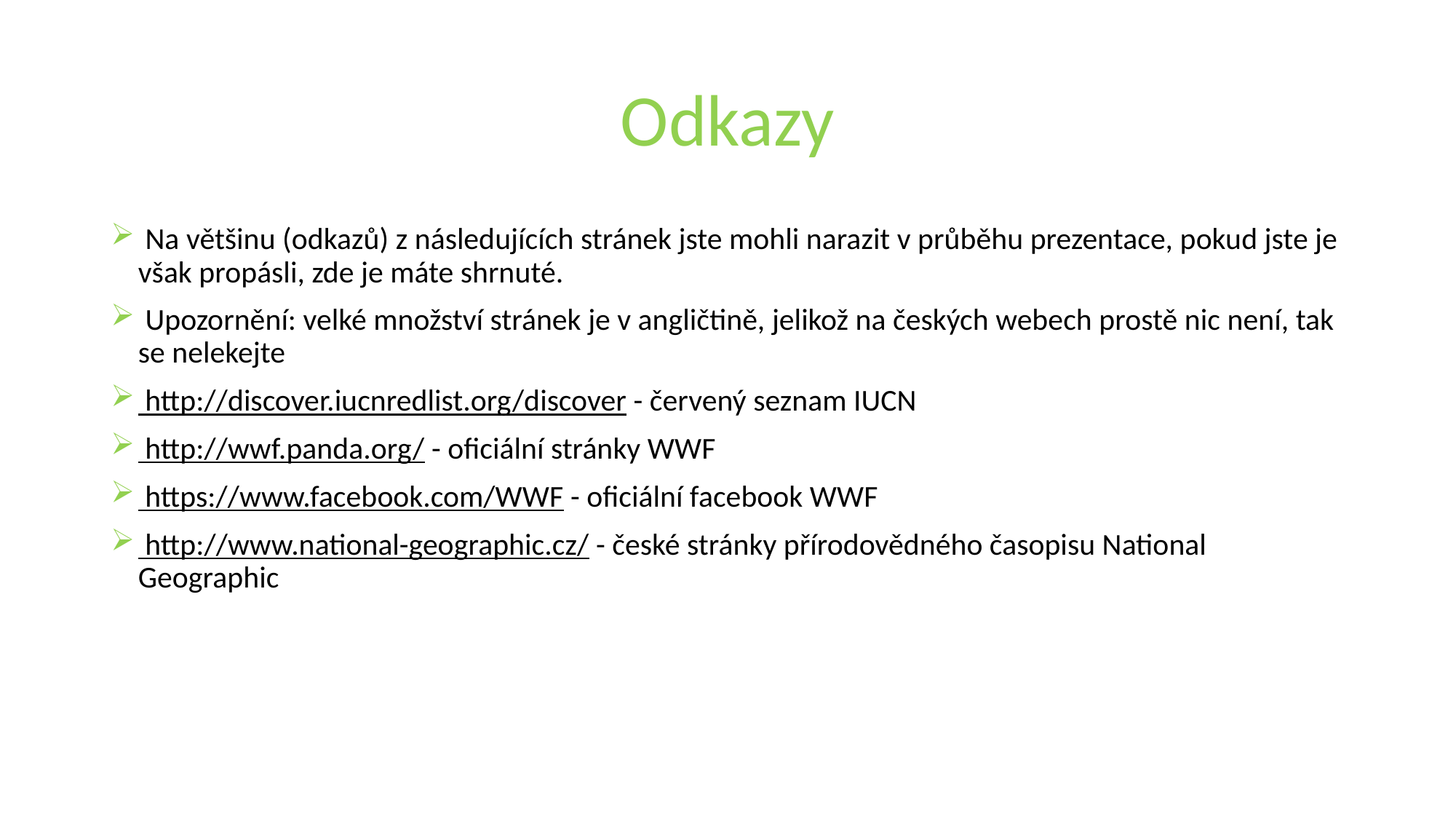

# Odkazy
 Na většinu (odkazů) z následujících stránek jste mohli narazit v průběhu prezentace, pokud jste je však propásli, zde je máte shrnuté.
 Upozornění: velké množství stránek je v angličtině, jelikož na českých webech prostě nic není, tak se nelekejte
 http://discover.iucnredlist.org/discover - červený seznam IUCN
 http://wwf.panda.org/ - oficiální stránky WWF
 https://www.facebook.com/WWF - oficiální facebook WWF
 http://www.national-geographic.cz/ - české stránky přírodovědného časopisu National Geographic